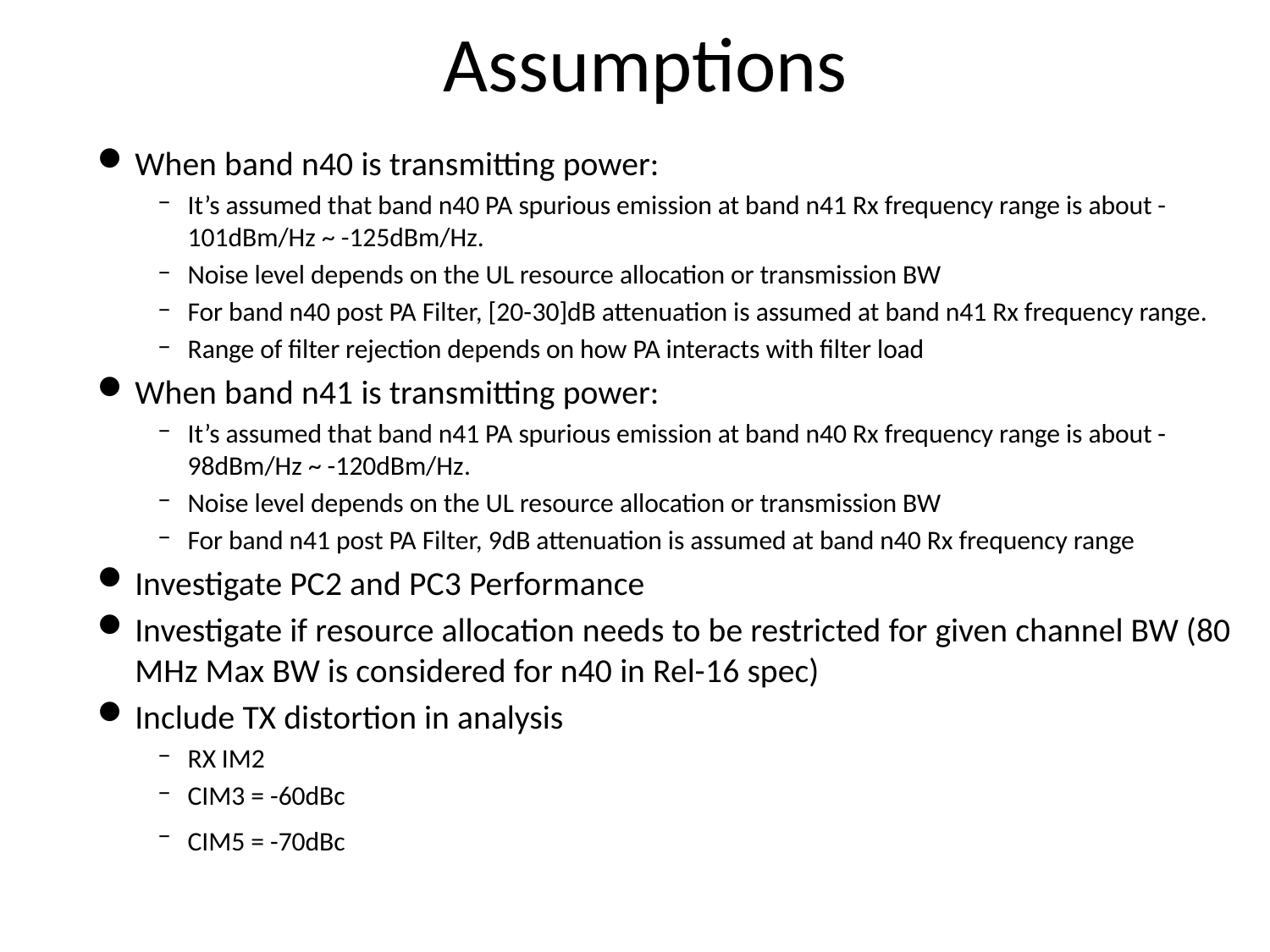

# Assumptions
When band n40 is transmitting power:
It’s assumed that band n40 PA spurious emission at band n41 Rx frequency range is about -101dBm/Hz ~ -125dBm/Hz.
Noise level depends on the UL resource allocation or transmission BW
For band n40 post PA Filter, [20-30]dB attenuation is assumed at band n41 Rx frequency range.
Range of filter rejection depends on how PA interacts with filter load
When band n41 is transmitting power:
It’s assumed that band n41 PA spurious emission at band n40 Rx frequency range is about -98dBm/Hz ~ -120dBm/Hz.
Noise level depends on the UL resource allocation or transmission BW
For band n41 post PA Filter, 9dB attenuation is assumed at band n40 Rx frequency range
Investigate PC2 and PC3 Performance
Investigate if resource allocation needs to be restricted for given channel BW (80 MHz Max BW is considered for n40 in Rel-16 spec)
Include TX distortion in analysis
RX IM2
CIM3 = -60dBc
CIM5 = -70dBc